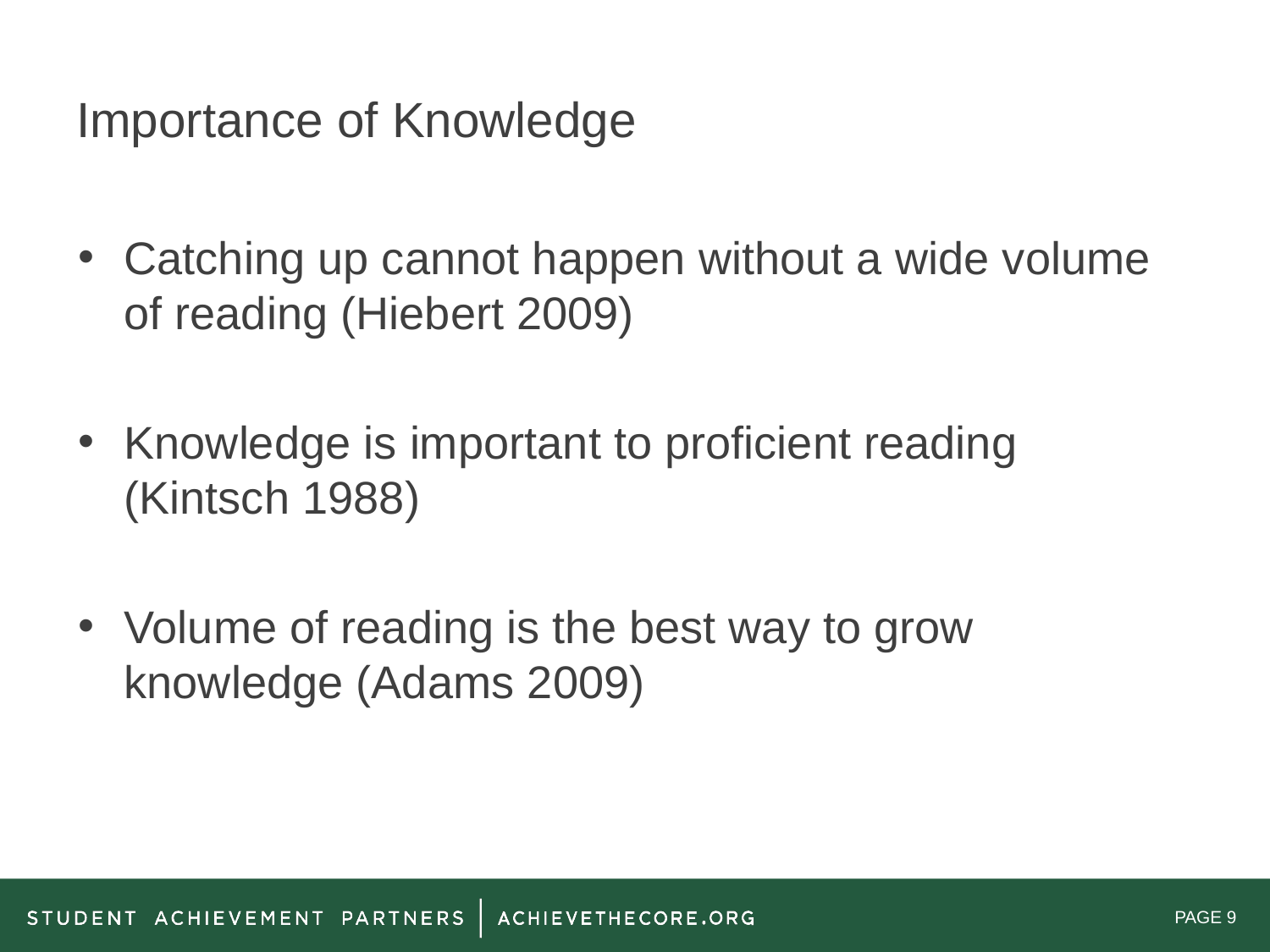

# Importance of Knowledge
Catching up cannot happen without a wide volume of reading (Hiebert 2009)

Knowledge is important to proficient reading (Kintsch 1988)

Volume of reading is the best way to grow knowledge (Adams 2009)